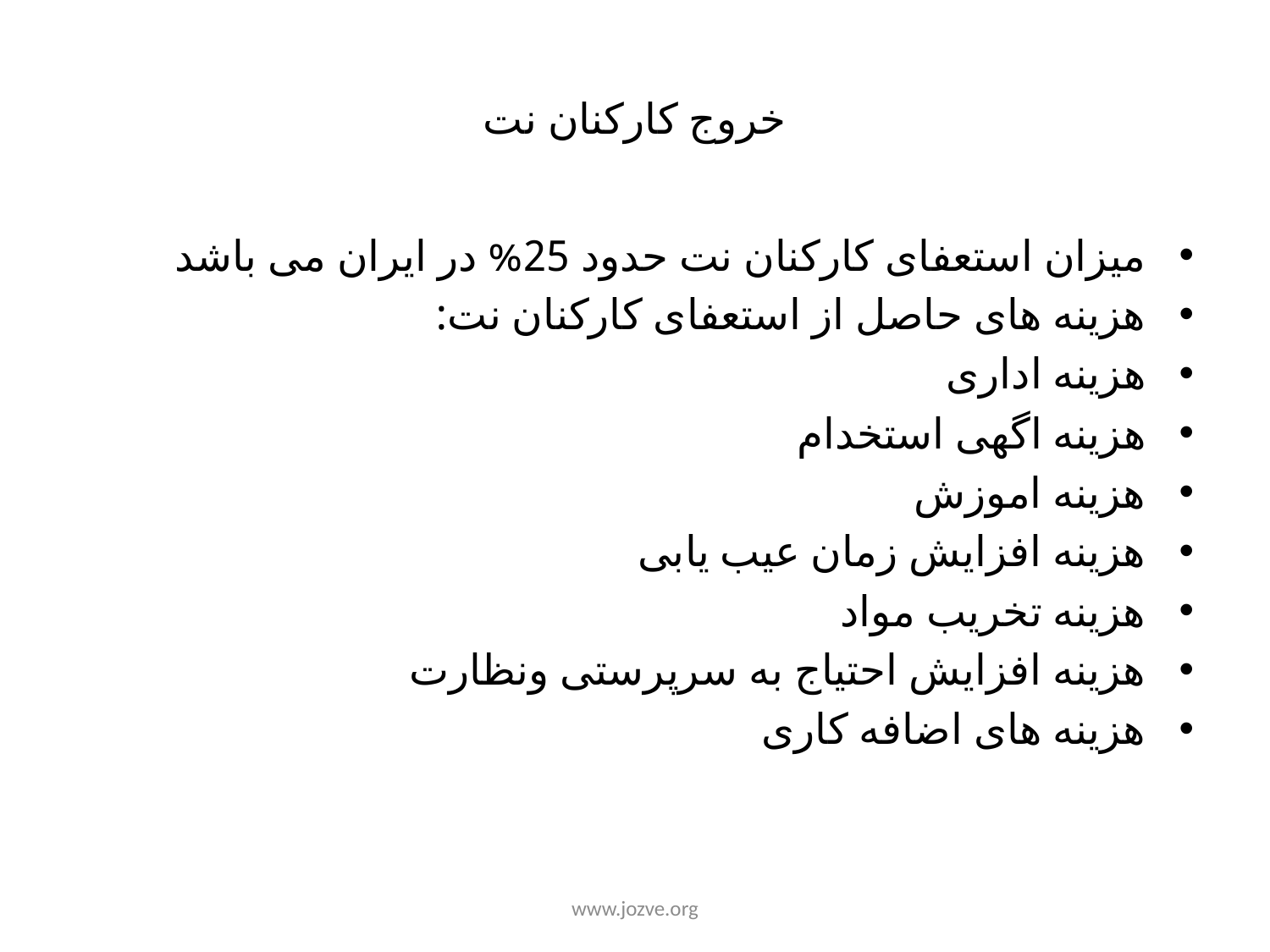

# خروج کارکنان نت
میزان استعفای کارکنان نت حدود 25% در ایران می باشد
هزینه های حاصل از استعفای کارکنان نت:
هزینه اداری
هزینه اگهی استخدام
هزینه اموزش
هزینه افزایش زمان عیب یابی
هزینه تخریب مواد
هزینه افزایش احتیاج به سرپرستی ونظارت
هزینه های اضافه کاری
www.jozve.org